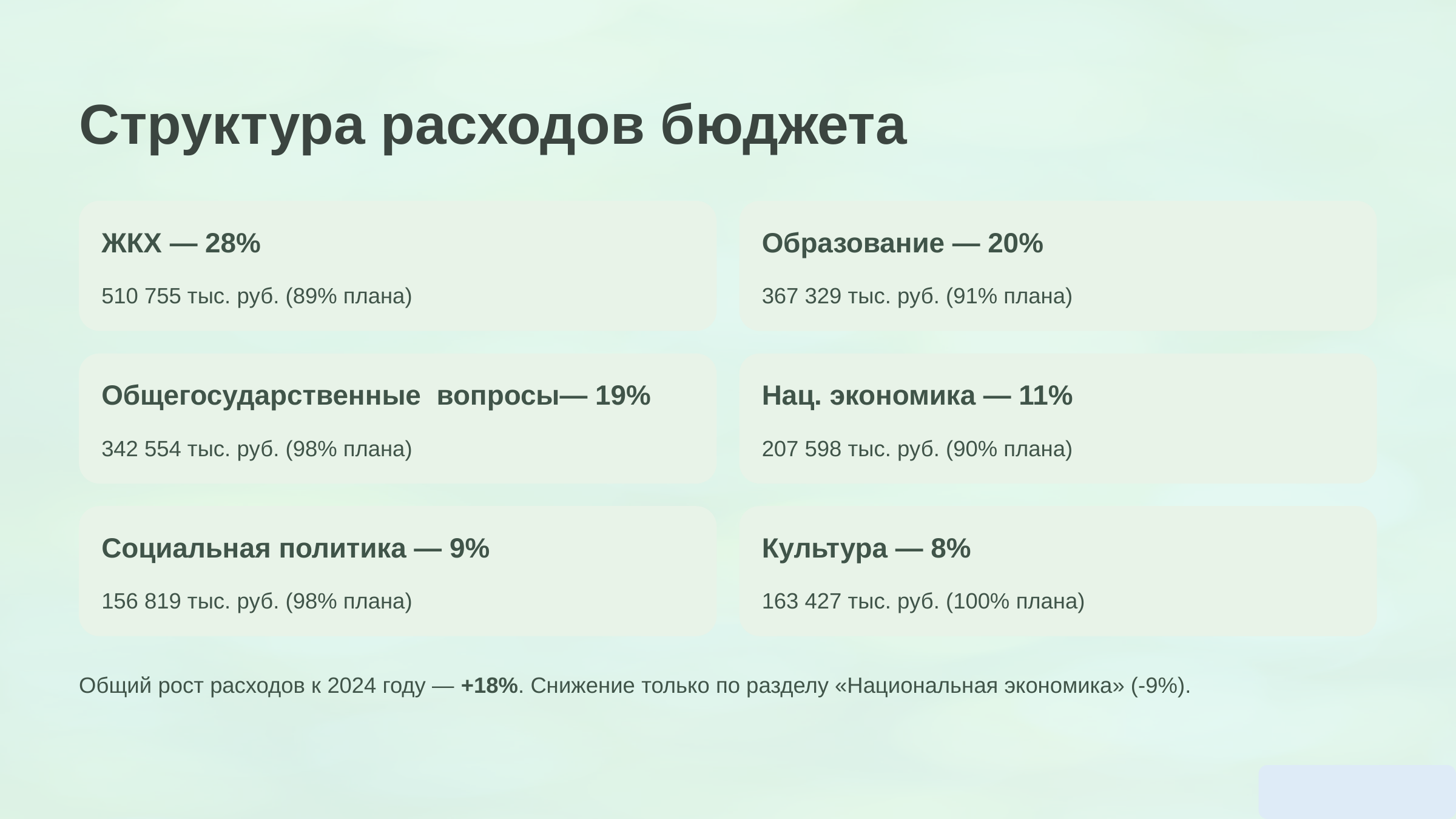

Структура расходов бюджета

ЖКХ — 28%
Образование — 20%
510 755 тыс. руб. (89% плана)
367 329 тыс. руб. (91% плана)

Общегосударственные  вопросы— 19%
Нац. экономика — 11%
342 554 тыс. руб. (98% плана)
207 598 тыс. руб. (90% плана)

Социальная политика — 9%
Культура — 8%
156 819 тыс. руб. (98% плана)
163 427 тыс. руб. (100% плана)
Общий рост расходов к 2024 году — +18%. Снижение только по разделу «Национальная экономика» (-9%).